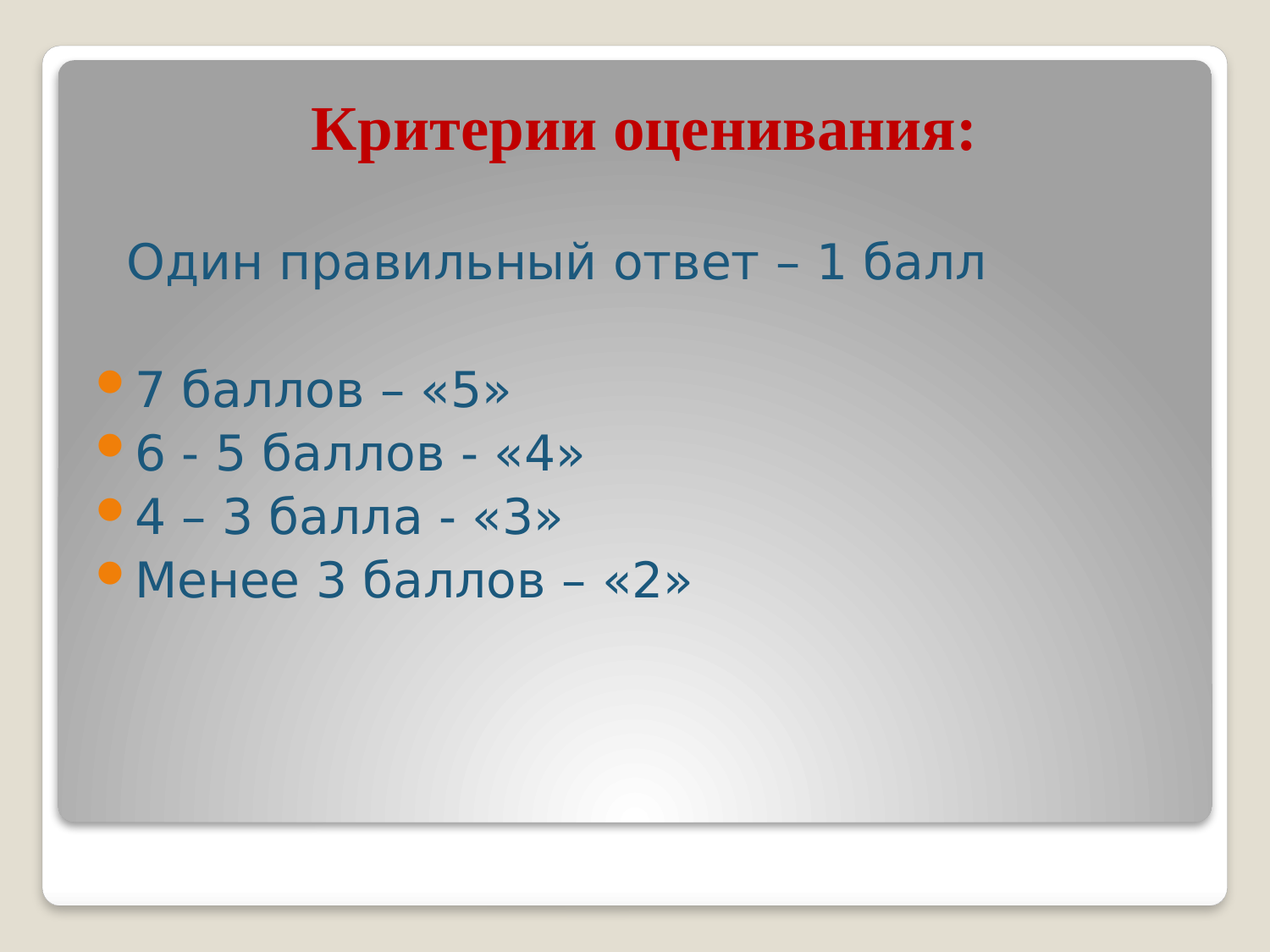

Критерии оценивания:

  Один правильный ответ – 1 балл

7 баллов – «5»
6 - 5 баллов - «4»
4 – 3 балла - «3»
Менее 3 баллов – «2»

#